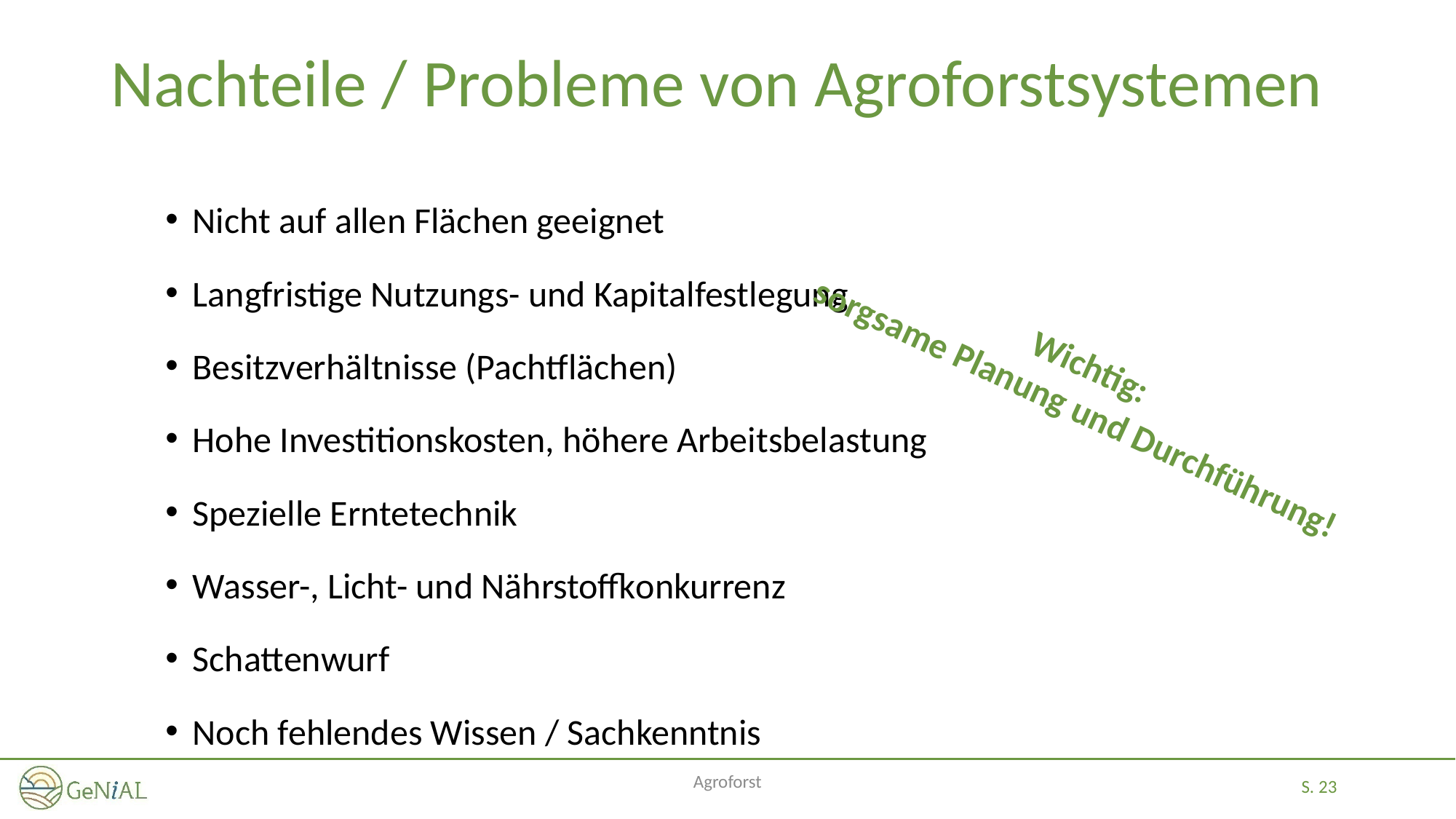

# Nachteile / Probleme von Agroforstsystemen
Nicht auf allen Flächen geeignet
Langfristige Nutzungs- und Kapitalfestlegung
Besitzverhältnisse (Pachtflächen)
Hohe Investitionskosten, höhere Arbeitsbelastung
Spezielle Erntetechnik
Wasser-, Licht- und Nährstoffkonkurrenz
Schattenwurf
Noch fehlendes Wissen / Sachkenntnis

Wichtig:
sorgsame Planung und Durchführung!
Agroforst